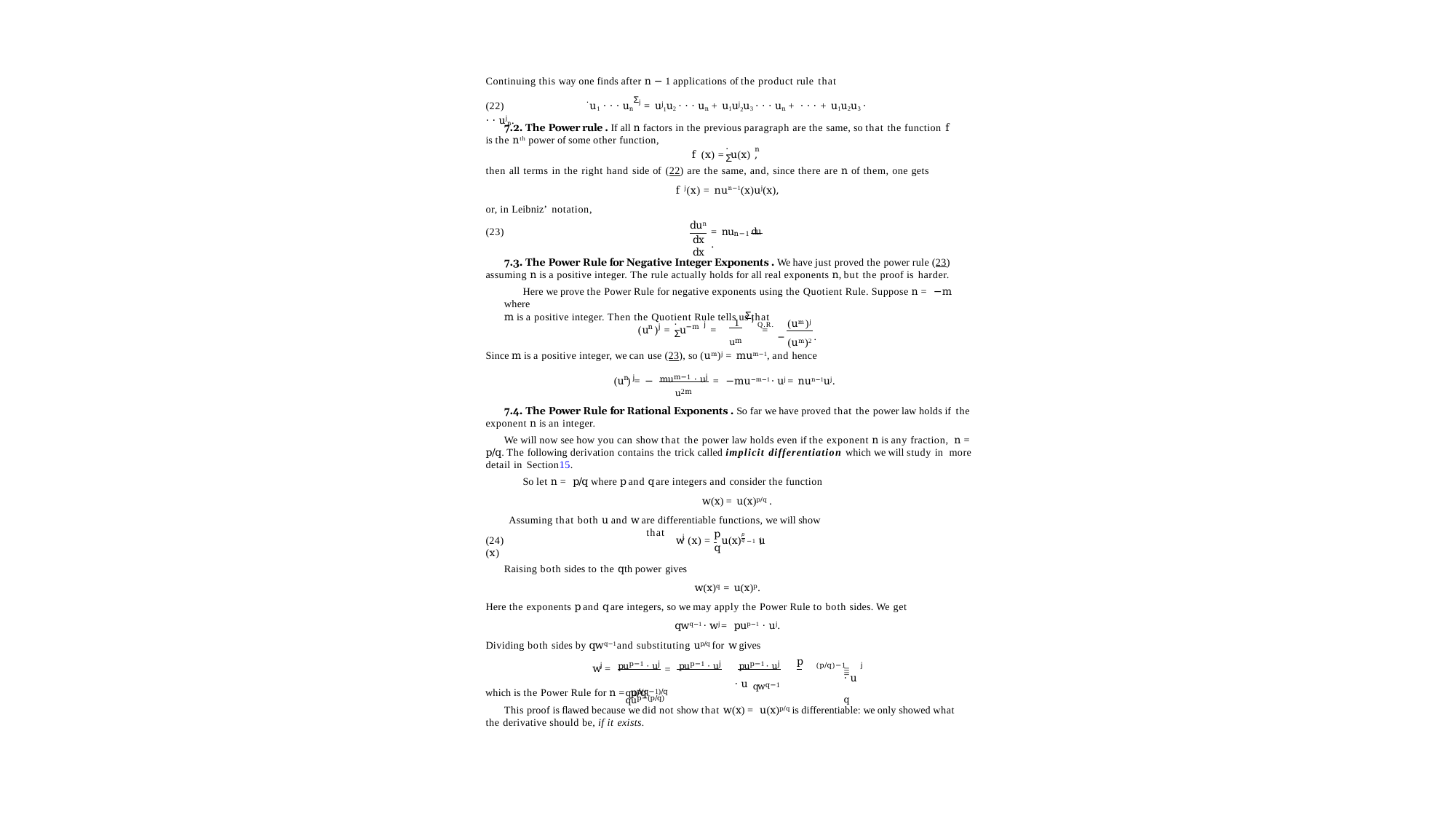

5
Continuing this way one finds after n − 1 applications of the product rule that
(22)	.u1 · · · unΣj = uj1u2 · · · un + u1uj2u3 · · · un + · · · + u1u2u3 · · · ujn.
7.2. The Power rule . If all n factors in the previous paragraph are the same, so that the function f
is the nth power of some other function,
.	Σ
n
f (x) = u(x) ,
then all terms in the right hand side of (22) are the same, and, since there are n of them, one gets
f j(x) = nun−1(x)uj(x),
or, in Leibniz’ notation,
dun
dx	dx
n−1 du
(23)
= nu	.

7.3. The Power Rule for Negative Integer Exponents . We have just proved the power rule (23)  assuming n is a positive integer. The rule actually holds for all real exponents n, but the proof is harder.
Here we prove the Power Rule for negative exponents using the Quotient Rule. Suppose n = −m where
m is a positive integer. Then the Quotient Rule tells us that
.	Σ
j
.	Σ
  1
(um)j
Q.R.
j
n  j	−m
(u  )  =   u	=
=
um
− (um)2 .

Since m is a positive integer, we can use (23), so (um)j = mum−1, and hence
mum−1  · uj
n j
(u ) = −
= −mu−m−1 · uj = nun−1uj.
u2m

7.4. The Power Rule for Rational Exponents . So far we have proved that the power law holds if  the exponent n is an integer.
We will now see how you can show that the power law holds even if the exponent n is any fraction,  n = p/q. The following derivation contains the trick called implicit differentiation which we will study in  more detail in Section15.
So let n = p/q where p and q are integers and consider the function
w(x) = u(x)p/q .
Assuming that both u and w are differentiable functions, we will show that
p
p
j
−1 j
(24)	w (x) =	u(x)	u (x)

q

q
Raising both sides to the qth power gives
w(x)q  = u(x)p.
Here the exponents p and q are integers, so we may apply the Power Rule to both sides. We get
qwq−1  · wj = pup−1 · uj.
Dividing both sides by qwq−1 and substituting up/q for w gives
pup−1 · uj	pup−1 · uj	pup−1 · uj
p
j
(p/q)−1	j
w =
=		=		=		· u	· u  qwq−1	qup(q−1)/q		qup−(p/q)		q

which is the Power Rule for n = p/q.
This proof is flawed because we did not show that w(x) = u(x)p/q is differentiable: we only showed what  the derivative should be, if it exists.